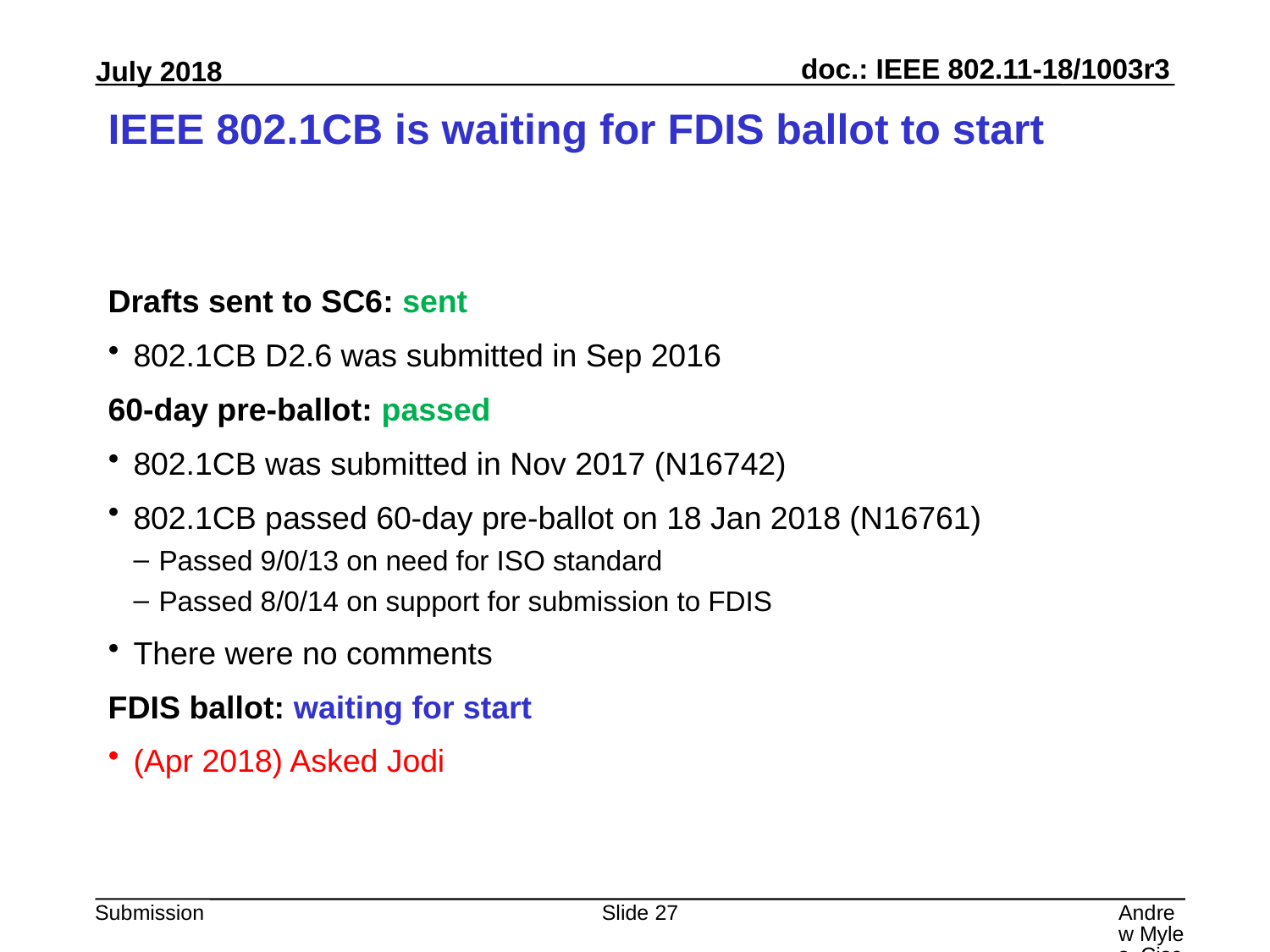

# IEEE 802.1CB is waiting for FDIS ballot to start
Drafts sent to SC6: sent
802.1CB D2.6 was submitted in Sep 2016
60-day pre-ballot: passed
802.1CB was submitted in Nov 2017 (N16742)
802.1CB passed 60-day pre-ballot on 18 Jan 2018 (N16761)
Passed 9/0/13 on need for ISO standard
Passed 8/0/14 on support for submission to FDIS
There were no comments
FDIS ballot: waiting for start
(Apr 2018) Asked Jodi
Slide 27
Andrew Myles, Cisco